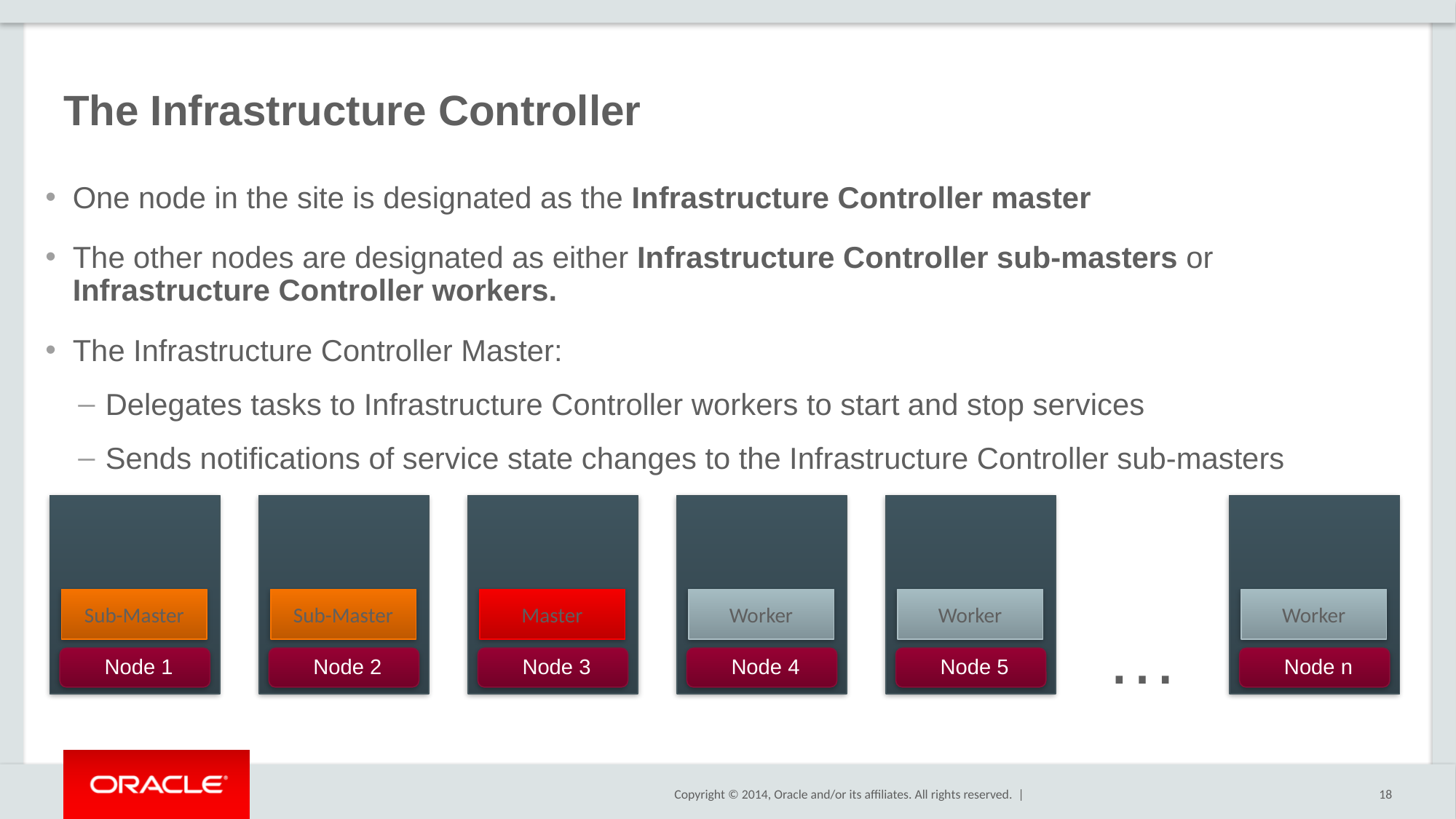

# The Infrastructure Controller
One node in the site is designated as the Infrastructure Controller master
The other nodes are designated as either Infrastructure Controller sub-masters or Infrastructure Controller workers.
The Infrastructure Controller Master:
Delegates tasks to Infrastructure Controller workers to start and stop services
Sends notifications of service state changes to the Infrastructure Controller sub-masters

Sub-Master
 Node 1

Sub-Master
 Node 2

Master
 Node 3

Worker
 Node 4

Worker
 Node 5

Worker
 Node n
…
18